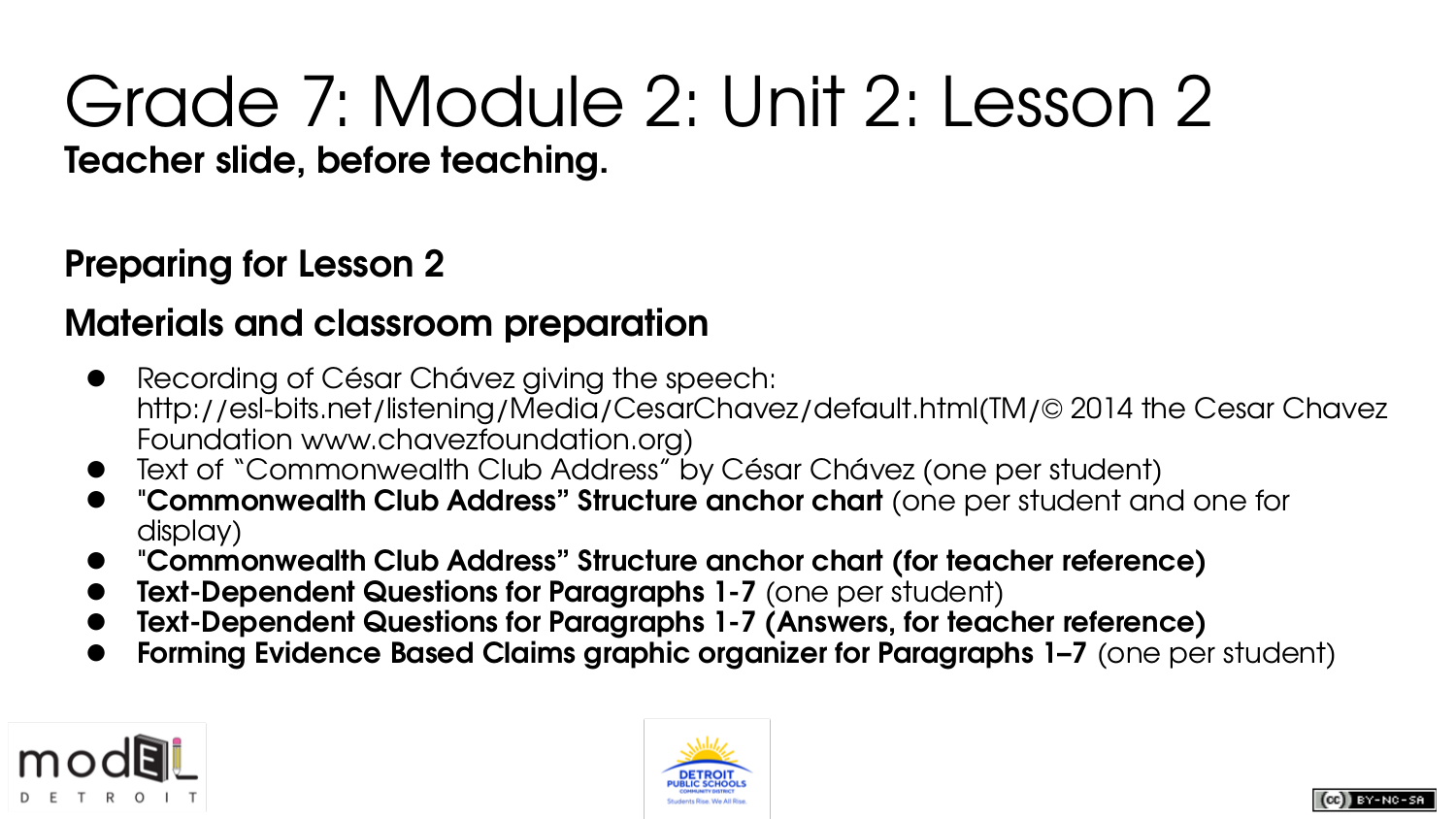

# Grade 7: Module 2: Unit 2: Lesson 2
Teacher slide, before teaching.
Preparing for Lesson 2
Materials and classroom preparation
Recording of César Chávez giving the speech: http://esl-bits.net/listening/Media/CesarChavez/default.html(TM/© 2014 the Cesar Chavez Foundation www.chavezfoundation.org)
Text of “Commonwealth Club Address” by César Chávez (one per student)
"Commonwealth Club Address” Structure anchor chart (one per student and one for display)
"Commonwealth Club Address” Structure anchor chart (for teacher reference)
Text-Dependent Questions for Paragraphs 1-7 (one per student)
Text-Dependent Questions for Paragraphs 1-7 (Answers, for teacher reference)
Forming Evidence Based Claims graphic organizer for Paragraphs 1–7 (one per student)